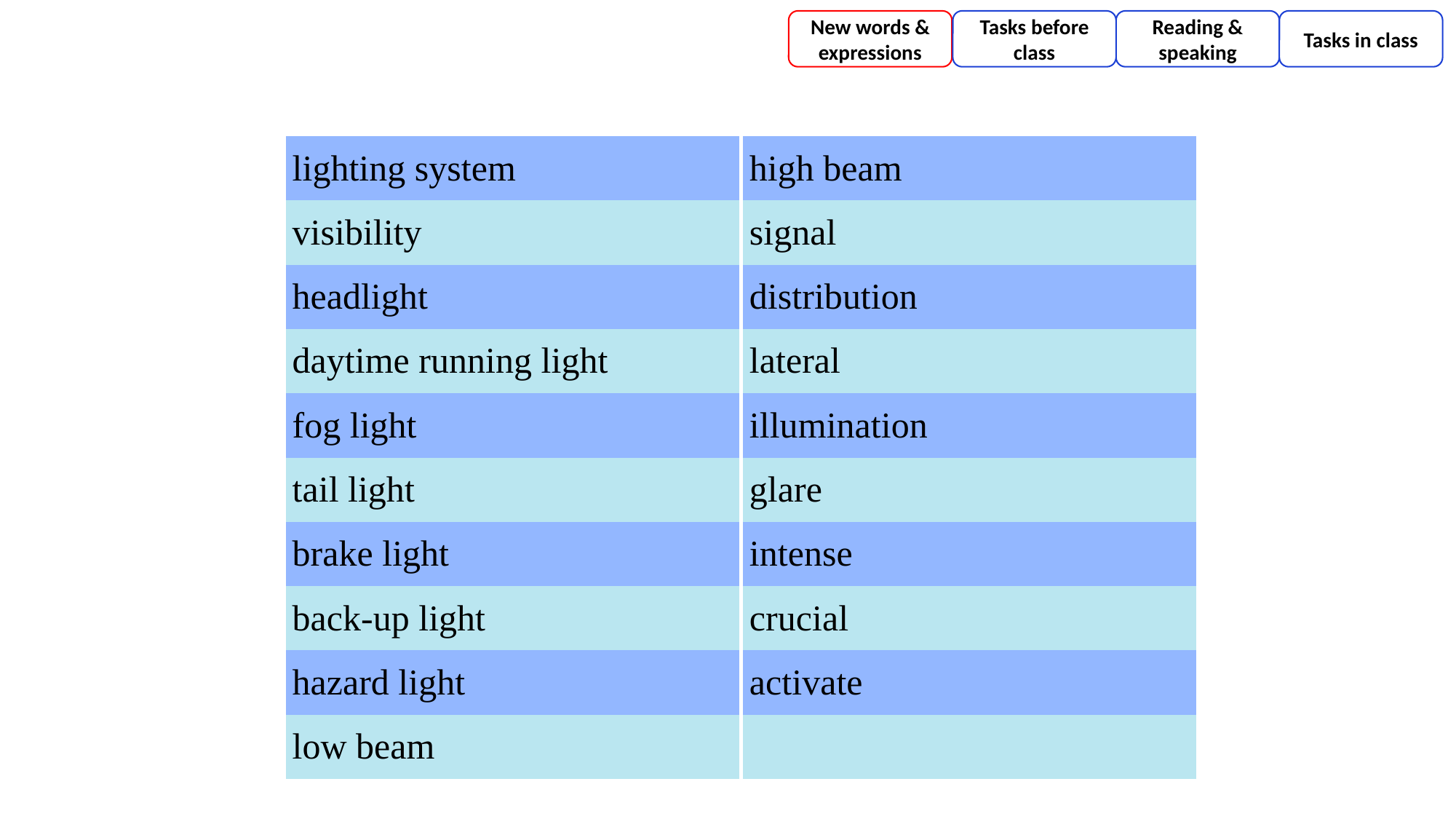

New words & expressions
Tasks before class
Reading & speaking
Tasks in class
| lighting system | high beam |
| --- | --- |
| visibility | signal |
| headlight | distribution |
| daytime running light | lateral |
| fog light | illumination |
| tail light | glare |
| brake light | intense |
| back-up light | crucial |
| hazard light | activate |
| low beam |  |